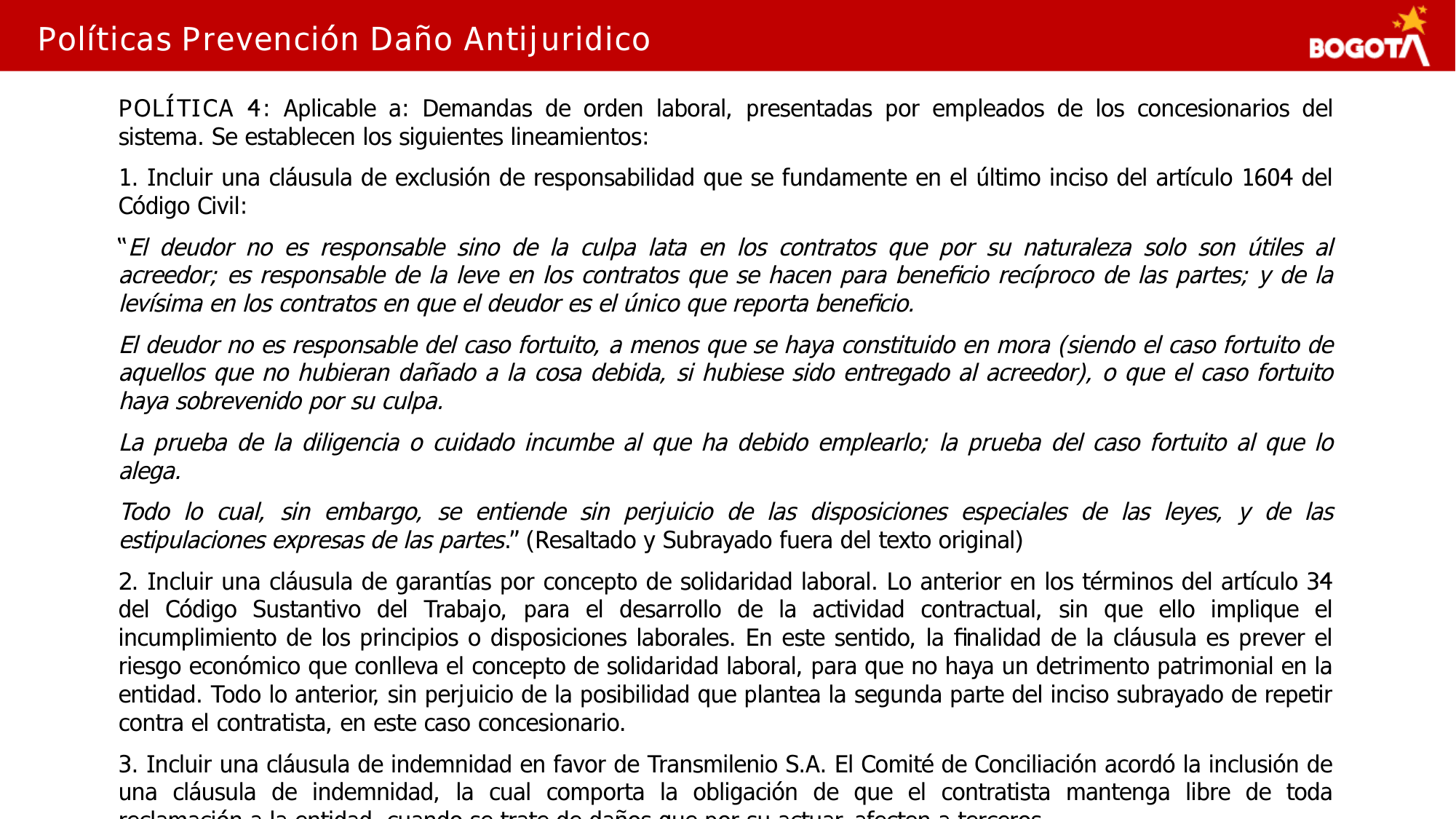

Políticas Prevención Daño Antijuridico
POLÍTICA 4: Aplicable a: Demandas de orden laboral, presentadas por empleados de los concesionarios del sistema. Se establecen los siguientes lineamientos:
1. Incluir una cláusula de exclusión de responsabilidad que se fundamente en el último inciso del artículo 1604 del Código Civil:
“El deudor no es responsable sino de la culpa lata en los contratos que por su naturaleza solo son útiles al acreedor; es responsable de la leve en los contratos que se hacen para beneficio recíproco de las partes; y de la levísima en los contratos en que el deudor es el único que reporta beneficio.
El deudor no es responsable del caso fortuito, a menos que se haya constituido en mora (siendo el caso fortuito de aquellos que no hubieran dañado a la cosa debida, si hubiese sido entregado al acreedor), o que el caso fortuito haya sobrevenido por su culpa.
La prueba de la diligencia o cuidado incumbe al que ha debido emplearlo; la prueba del caso fortuito al que lo alega.
Todo lo cual, sin embargo, se entiende sin perjuicio de las disposiciones especiales de las leyes, y de las estipulaciones expresas de las partes.” (Resaltado y Subrayado fuera del texto original)
2. Incluir una cláusula de garantías por concepto de solidaridad laboral. Lo anterior en los términos del artículo 34 del Código Sustantivo del Trabajo, para el desarrollo de la actividad contractual, sin que ello implique el incumplimiento de los principios o disposiciones laborales. En este sentido, la finalidad de la cláusula es prever el riesgo económico que conlleva el concepto de solidaridad laboral, para que no haya un detrimento patrimonial en la entidad. Todo lo anterior, sin perjuicio de la posibilidad que plantea la segunda parte del inciso subrayado de repetir contra el contratista, en este caso concesionario.
3. Incluir una cláusula de indemnidad en favor de Transmilenio S.A. El Comité de Conciliación acordó la inclusión de una cláusula de indemnidad, la cual comporta la obligación de que el contratista mantenga libre de toda reclamación a la entidad, cuando se trate de daños que por su actuar, afecten a terceros.